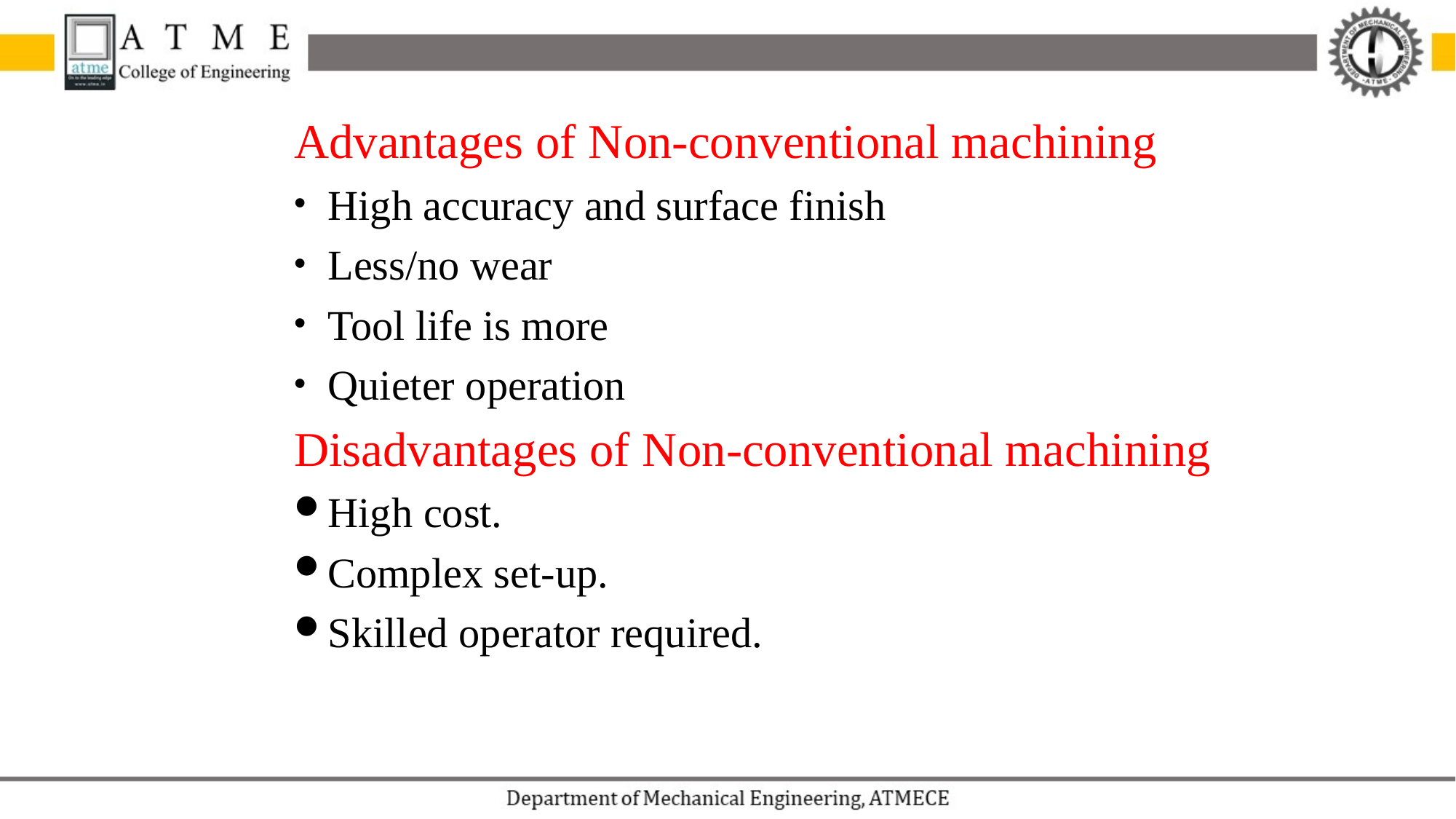

Advantages of Non-conventional machining
High accuracy and surface finish
Less/no wear
Tool life is more
Quieter operation
Disadvantages of Non-conventional machining
High cost.
Complex set-up.
Skilled operator required.